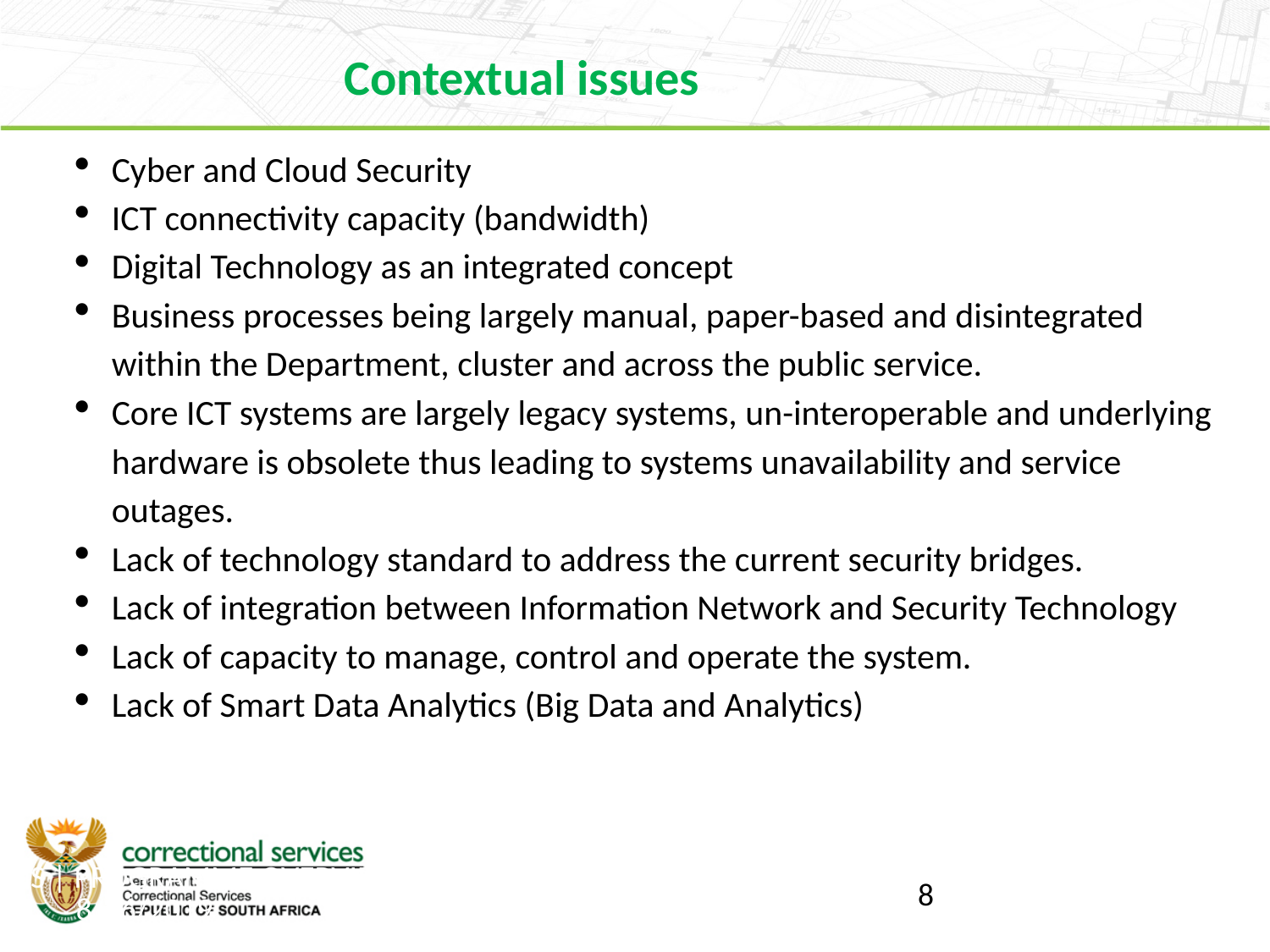

Contextual issues
#
Cyber and Cloud Security
ICT connectivity capacity (bandwidth)
Digital Technology as an integrated concept
Business processes being largely manual, paper-based and disintegrated within the Department, cluster and across the public service.
Core ICT systems are largely legacy systems, un-interoperable and underlying hardware is obsolete thus leading to systems unavailability and service outages.
Lack of technology standard to address the current security bridges.
Lack of integration between Information Network and Security Technology
Lack of capacity to manage, control and operate the system.
Lack of Smart Data Analytics (Big Data and Analytics)

IJS | PROGRAMME OVERVIEW AND EMERGING TECHNOLOGY TRENDS | Godfrey Leseba
8
8/16/2019